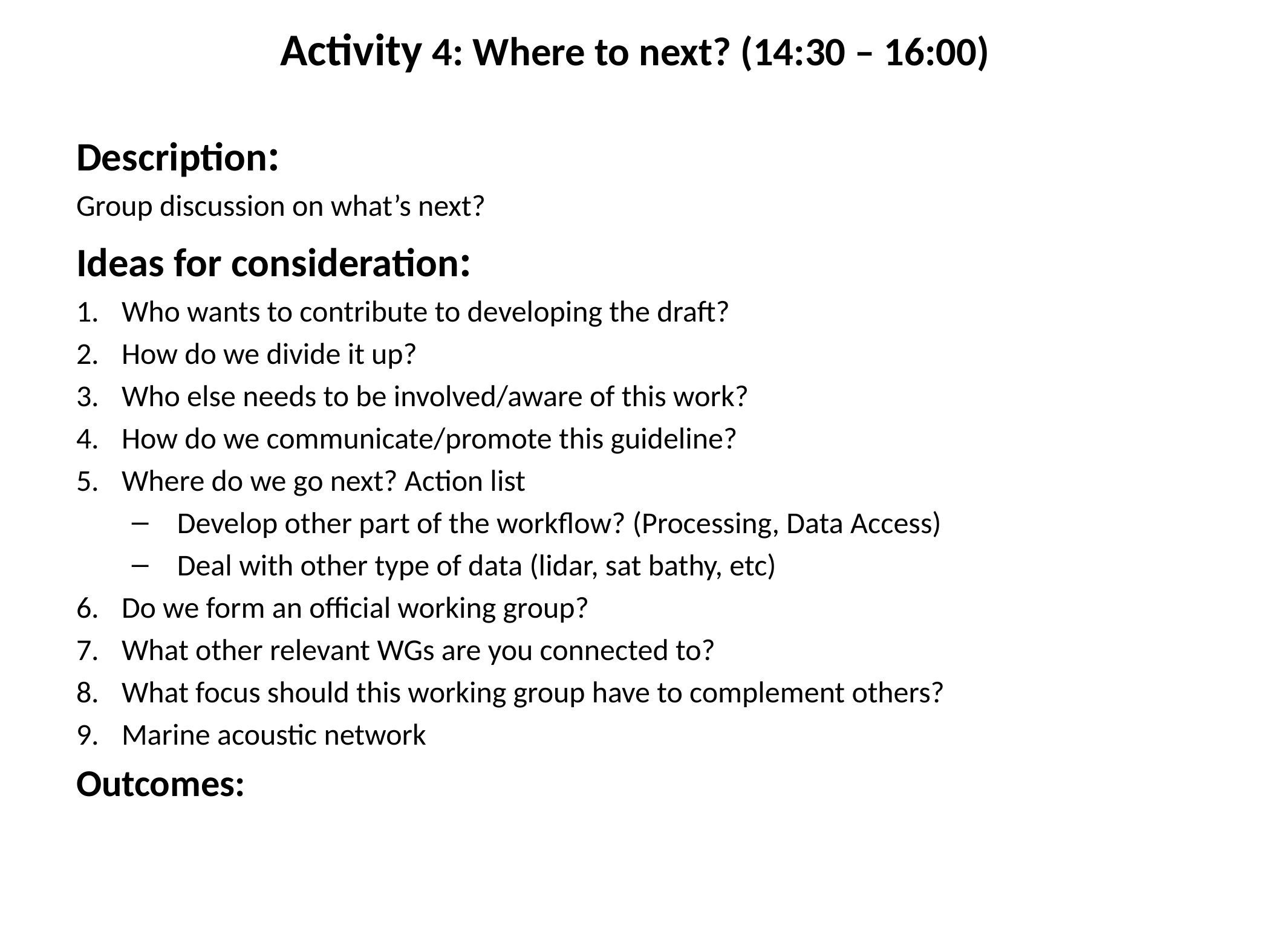

# Activity 4: Where to next? (14:30 – 16:00)
Description:
Group discussion on what’s next?
Ideas for consideration:
Who wants to contribute to developing the draft?
How do we divide it up?
Who else needs to be involved/aware of this work?
How do we communicate/promote this guideline?
Where do we go next? Action list
Develop other part of the workflow? (Processing, Data Access)
Deal with other type of data (lidar, sat bathy, etc)
Do we form an official working group?
What other relevant WGs are you connected to?
What focus should this working group have to complement others?
Marine acoustic network
Outcomes: